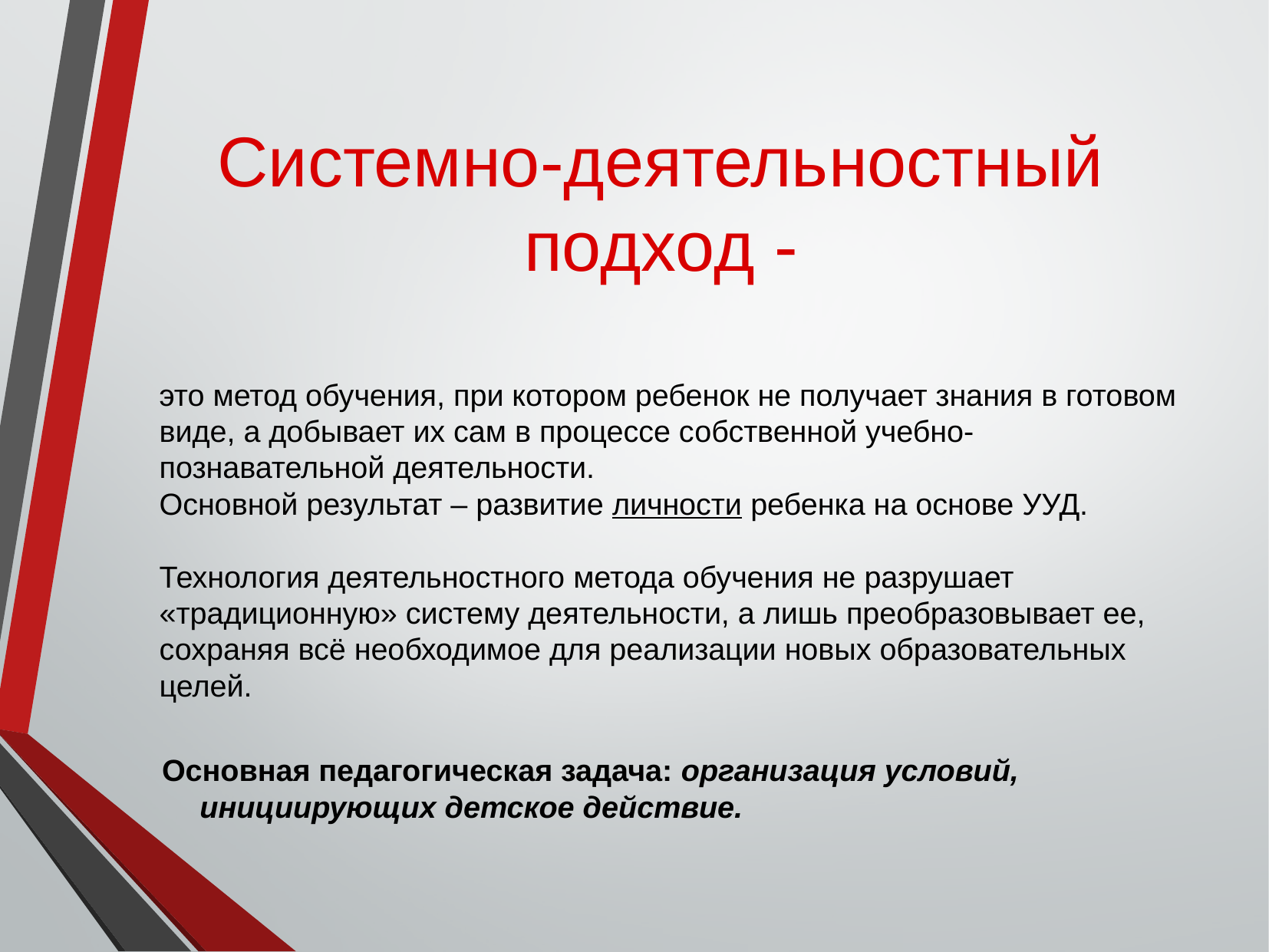

# Системно-деятельностный подход -
это метод обучения, при котором ребенок не получает знания в готовом виде, а добывает их сам в процессе собственной учебно-познавательной деятельности.
Основной результат – развитие личности ребенка на основе УУД.

Технология деятельностного метода обучения не разрушает «традиционную» систему деятельности, а лишь преобразовывает ее, сохраняя всё необходимое для реализации новых образовательных целей.

Основная педагогическая задача: организация условий, инициирующих детское действие.